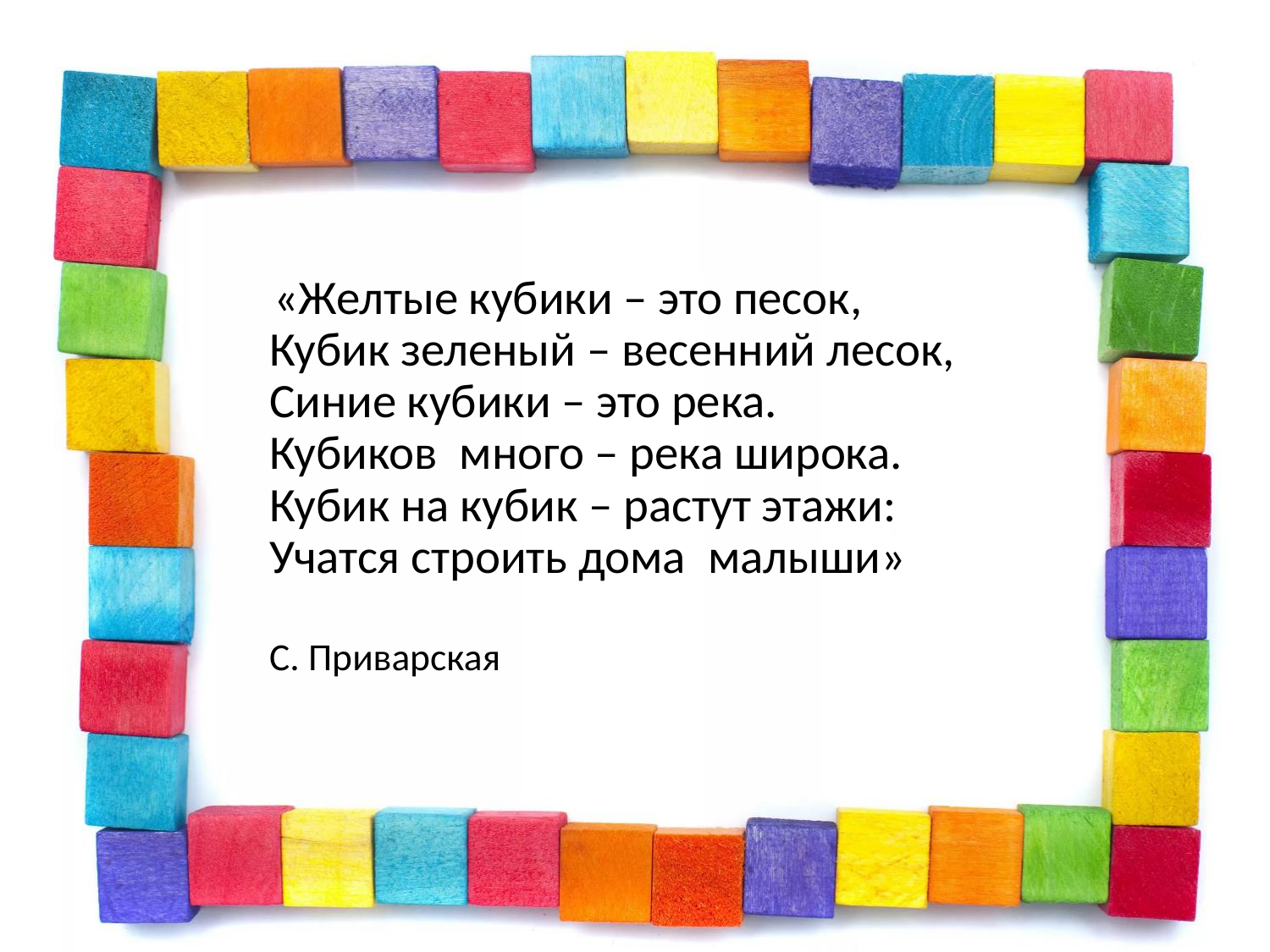

«Желтые кубики – это песок,
Кубик зеленый – весенний лесок,
Синие кубики – это река.
Кубиков  много – река широка.
Кубик на кубик – растут этажи:
Учатся строить дома  малыши»
С. Приварская